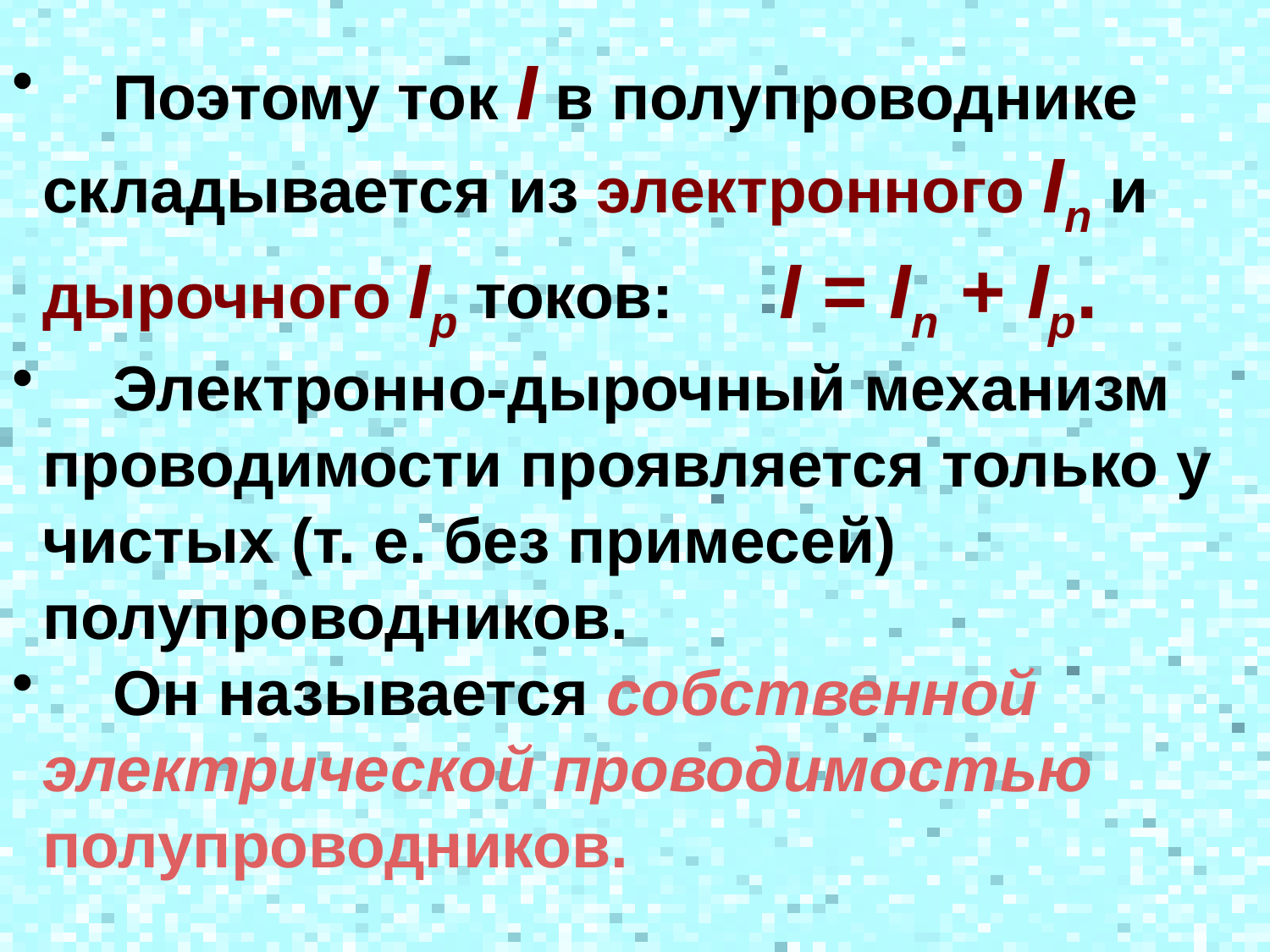

Поэтому ток I в полупроводнике складывается из электронного In и дырочного Ip токов:      I = In + Ip.
    Электронно-дырочный механизм проводимости проявляется только у чистых (т. е. без примесей) полупроводников.
    Он называется собственной электрической проводимостью полупроводников.